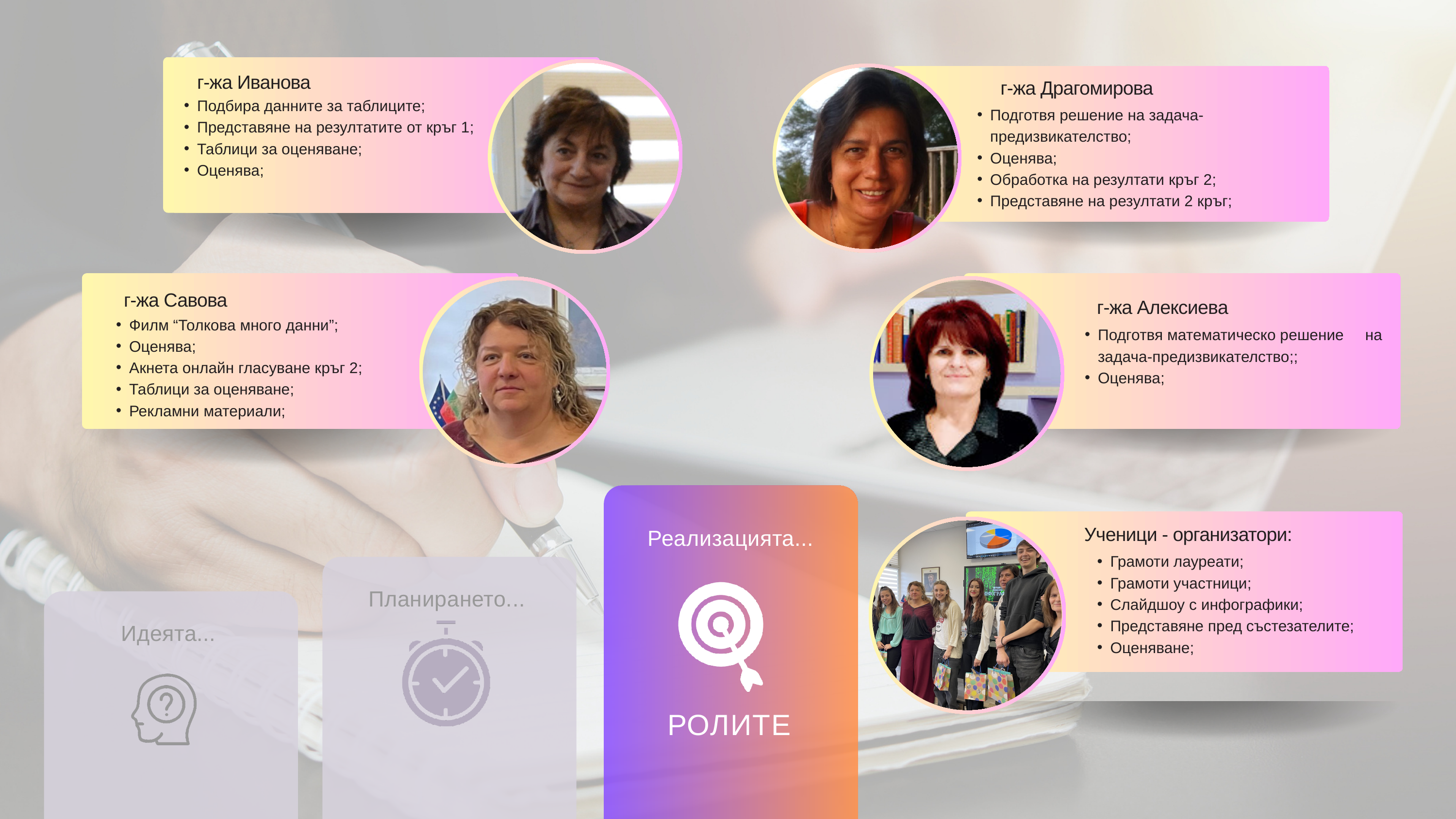

г-жа Иванова

г-жа Драгомирова
Подбира данните за таблиците;
Представяне на резултатите от кръг 1;
Таблици за оценяване;
Оценява;
Подготвя решение на задача-предизвикателство;
Оценява;
Обработка на резултати кръг 2;
Представяне на резултати 2 кръг;

г-жа Савова
     г-жа Алексиева
Филм “Толкова много данни”;
Оценява;
Акнета онлайн гласуване кръг 2;
Таблици за оценяване;
Рекламни материали;
Подготвя математическо решение     на задача-предизвикателство;;
Оценява;

Реализацията...

Планирането...

РОЛИТЕ

Ученици - организатори:
Грамоти лауреати;
Грамоти участници;
Слайдшоу с инфографики;
Представяне пред състезателите;
Оценяване;

Идеята...